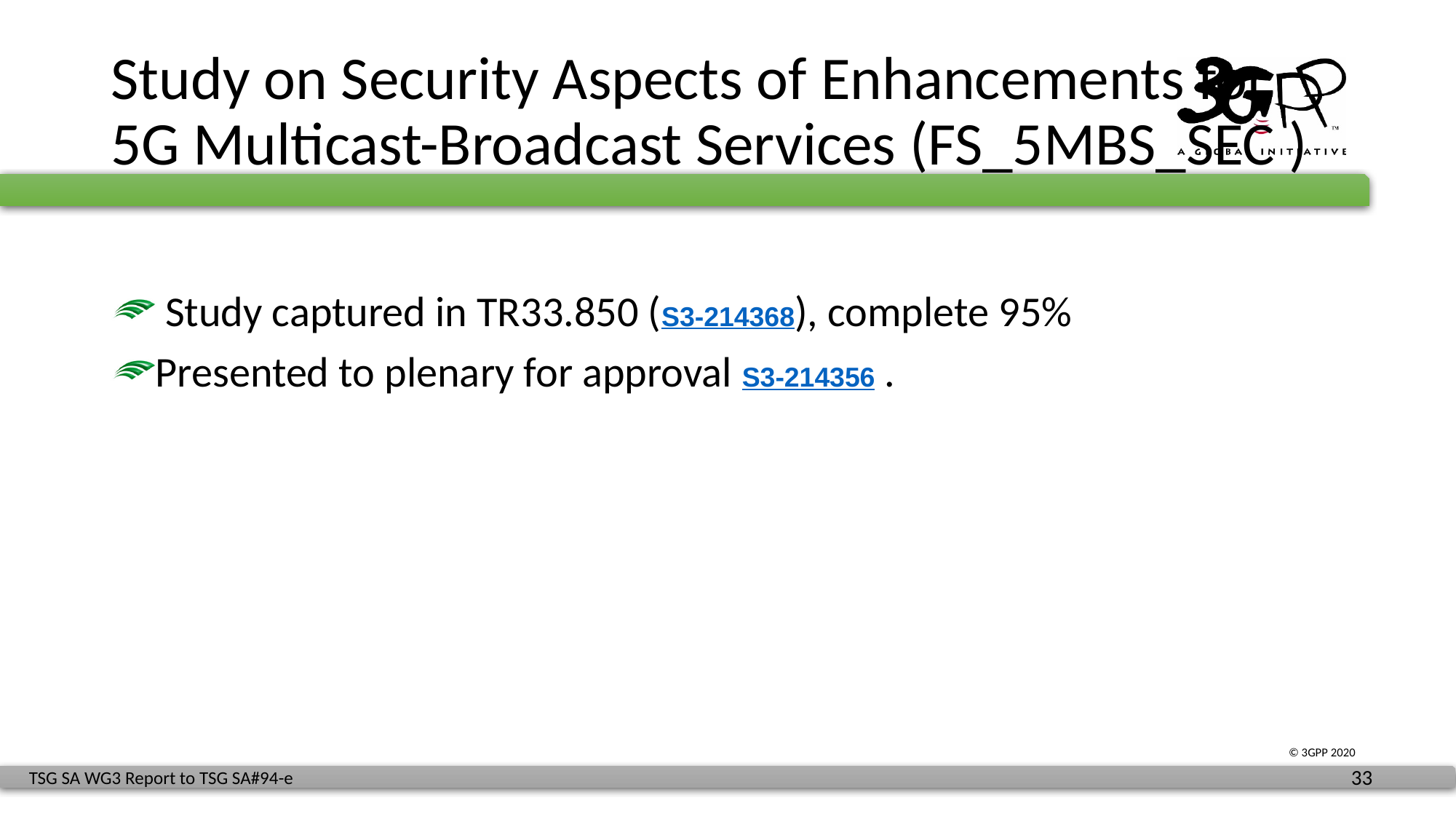

# Study on Security Aspects of Enhancements for 5G Multicast-Broadcast Services (FS_5MBS_SEC )

 Study captured in TR33.850 (S3-214368), complete 95%
Presented to plenary for approval S3-214356 .